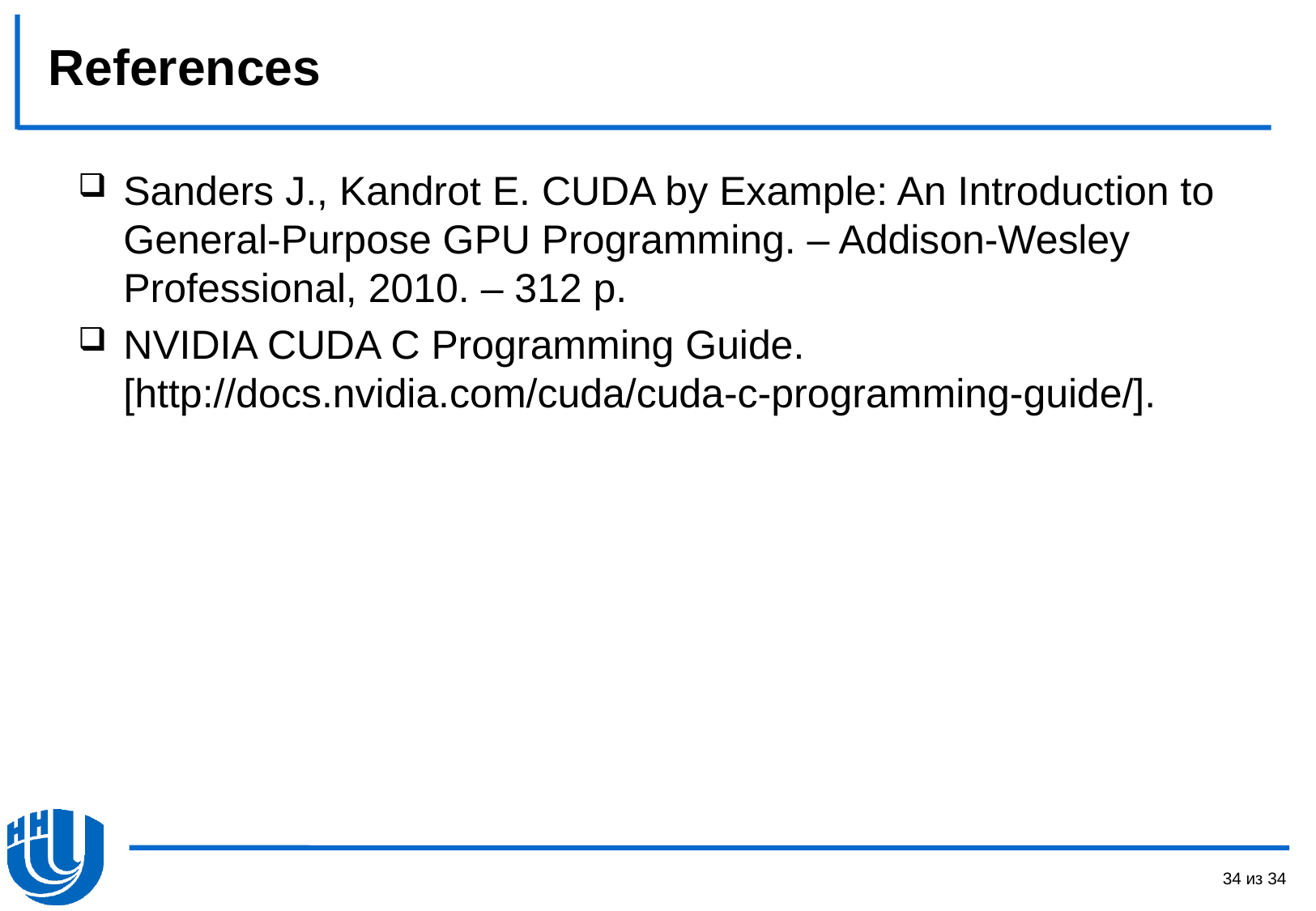

# References
Sanders J., Kandrot E. CUDA by Example: An Introduction to General-Purpose GPU Programming. – Addison-Wesley Professional, 2010. – 312 p.
NVIDIA CUDA C Programming Guide. [http://docs.nvidia.com/cuda/cuda-c-programming-guide/].
34